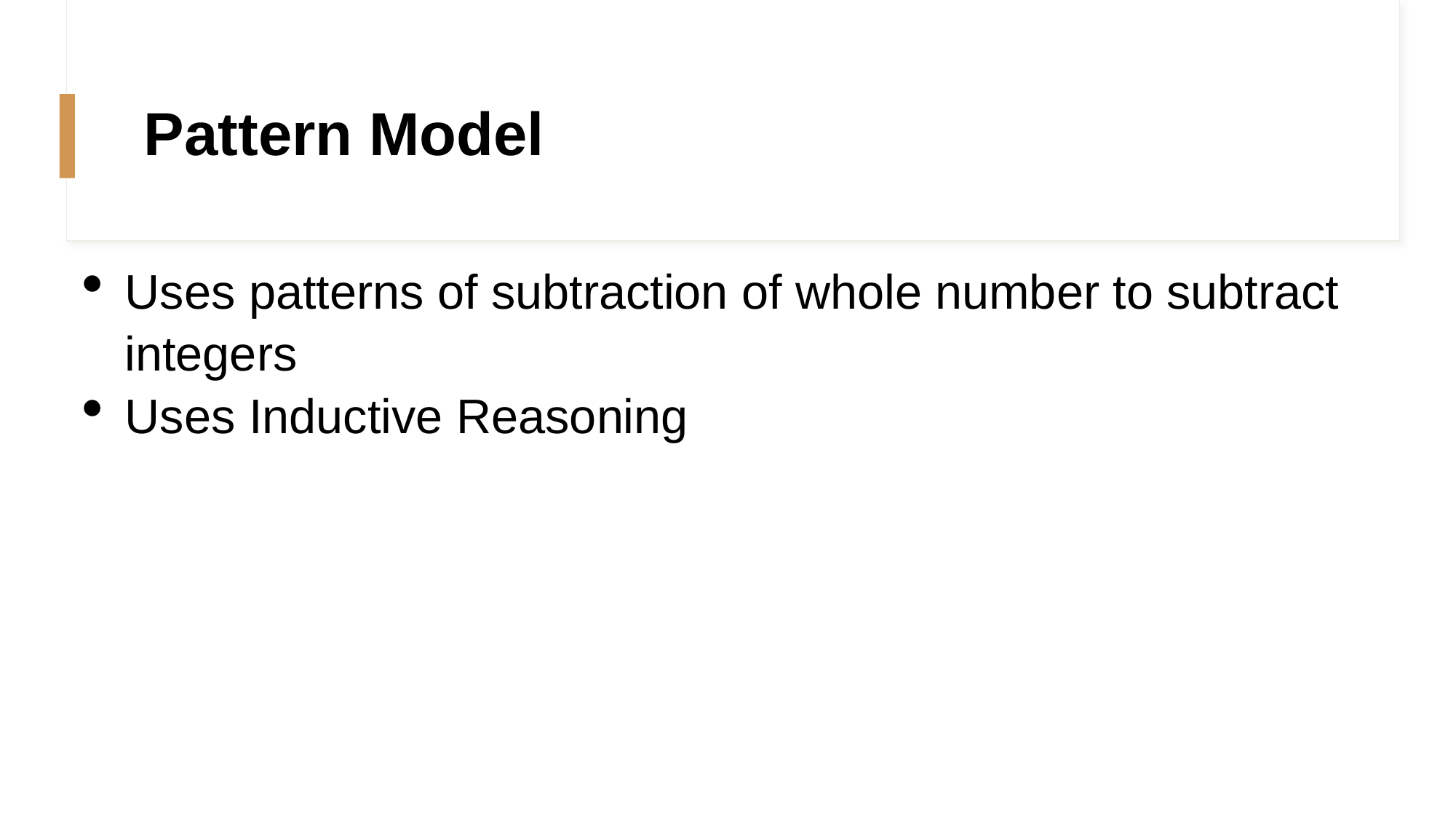

# Pattern Model
Uses patterns of subtraction of whole number to subtract integers
Uses Inductive Reasoning